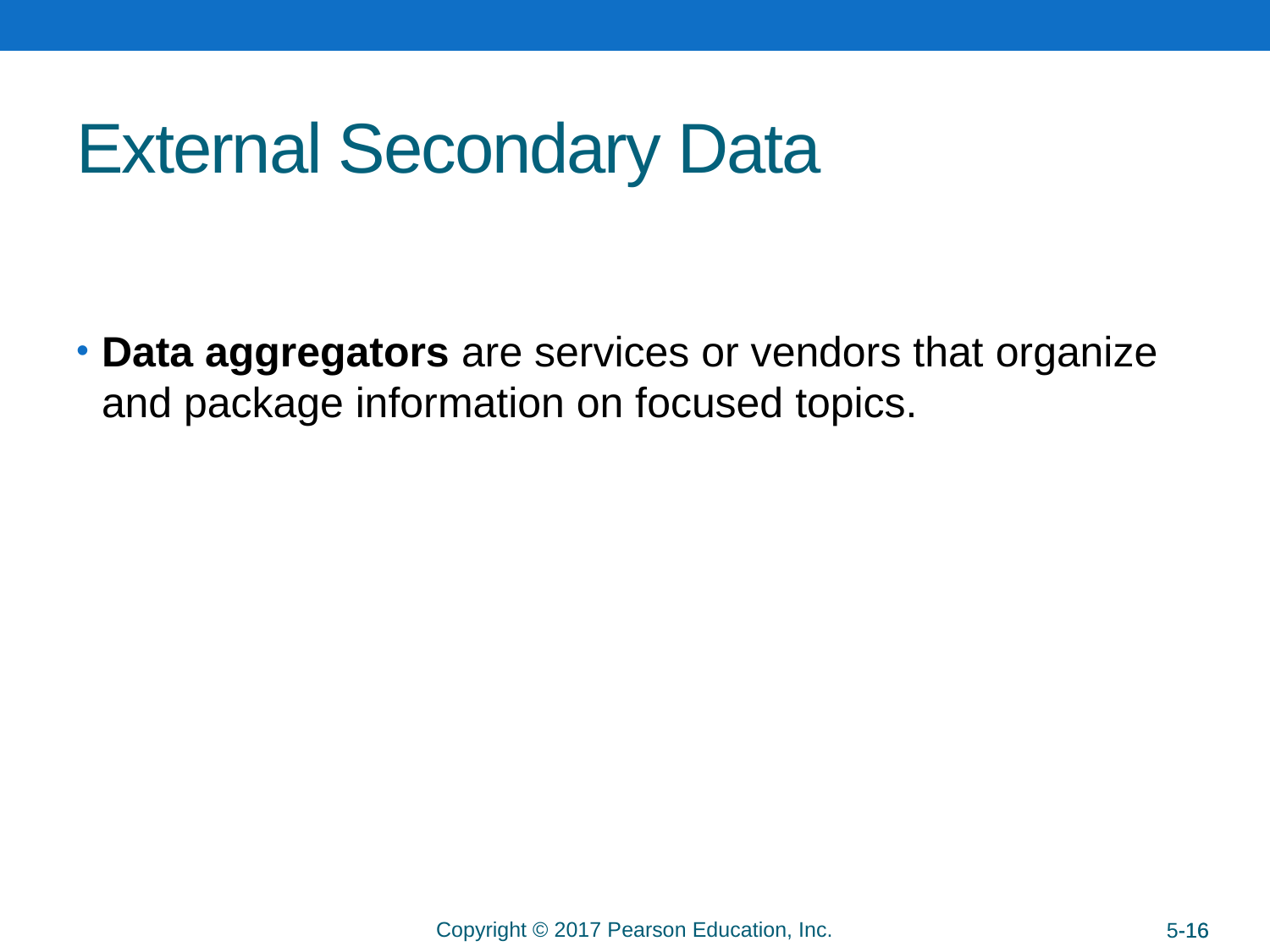

# External Secondary Data
Data aggregators are services or vendors that organize and package information on focused topics.